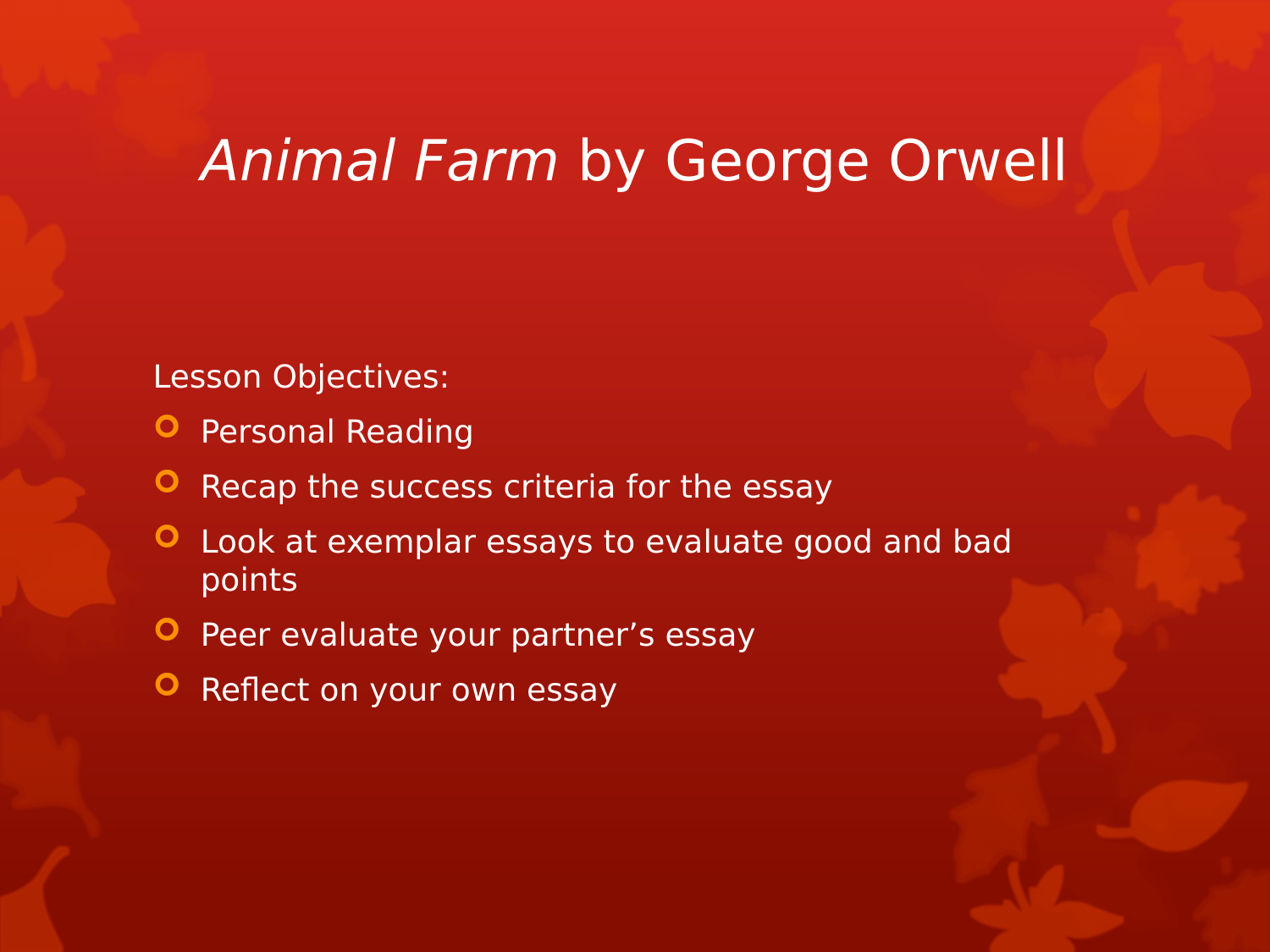

# Animal Farm by George Orwell
Lesson Objectives:
Personal Reading
Recap the success criteria for the essay
Look at exemplar essays to evaluate good and bad points
Peer evaluate your partner’s essay
Reflect on your own essay